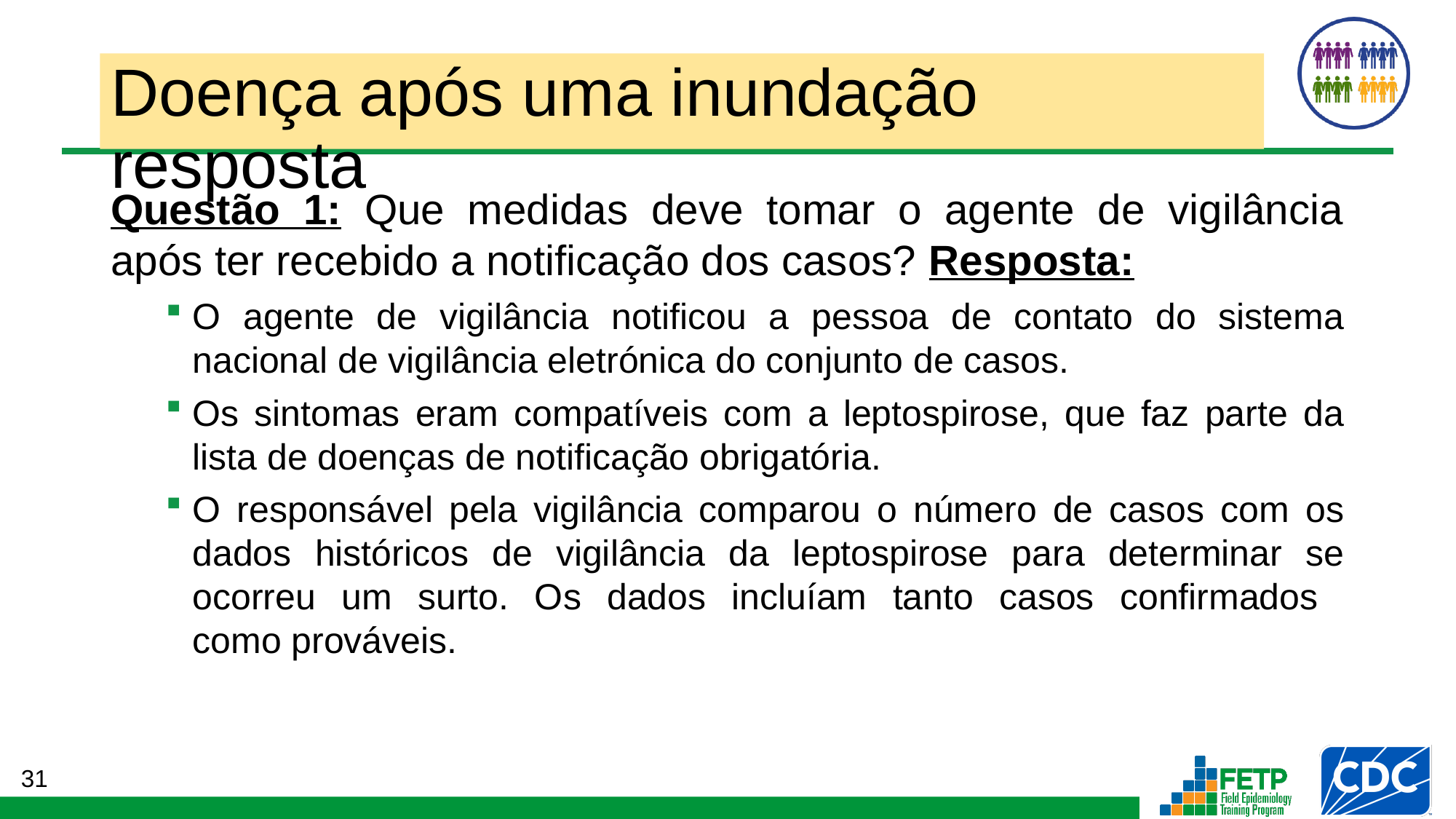

# Doença após uma inundação resposta
Questão 1: Que medidas deve tomar o agente de vigilância após ter recebido a notificação dos casos? Resposta:
O agente de vigilância notificou a pessoa de contato do sistema nacional de vigilância eletrónica do conjunto de casos.
Os sintomas eram compatíveis com a leptospirose, que faz parte da lista de doenças de notificação obrigatória.
O responsável pela vigilância comparou o número de casos com os dados históricos de vigilância da leptospirose para determinar se ocorreu um surto. Os dados incluíam tanto casos confirmados
como prováveis.